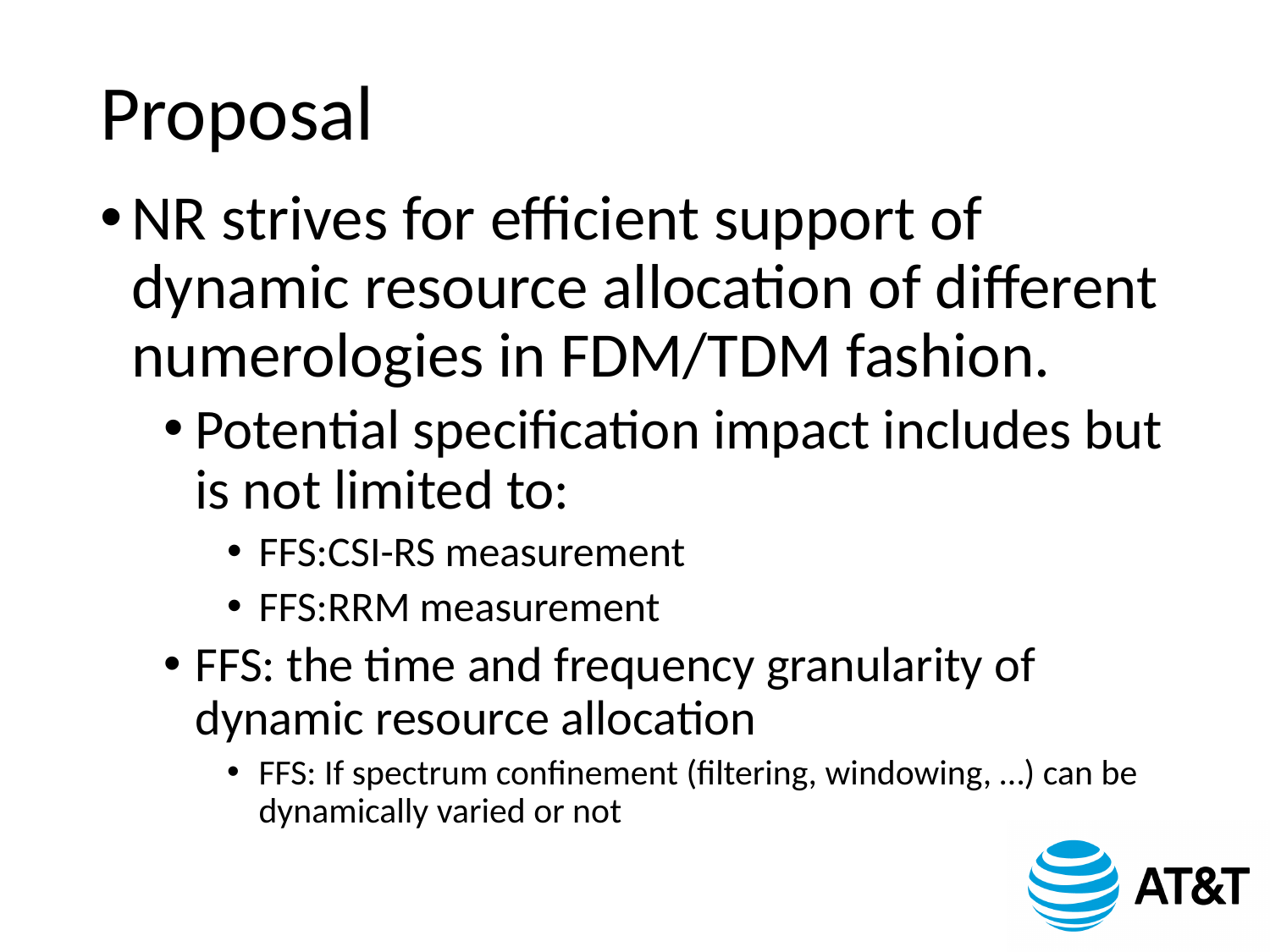

# Proposal
NR strives for efficient support of dynamic resource allocation of different numerologies in FDM/TDM fashion.
Potential specification impact includes but is not limited to:
FFS:CSI-RS measurement
FFS:RRM measurement
FFS: the time and frequency granularity of dynamic resource allocation
FFS: If spectrum confinement (filtering, windowing, …) can be dynamically varied or not